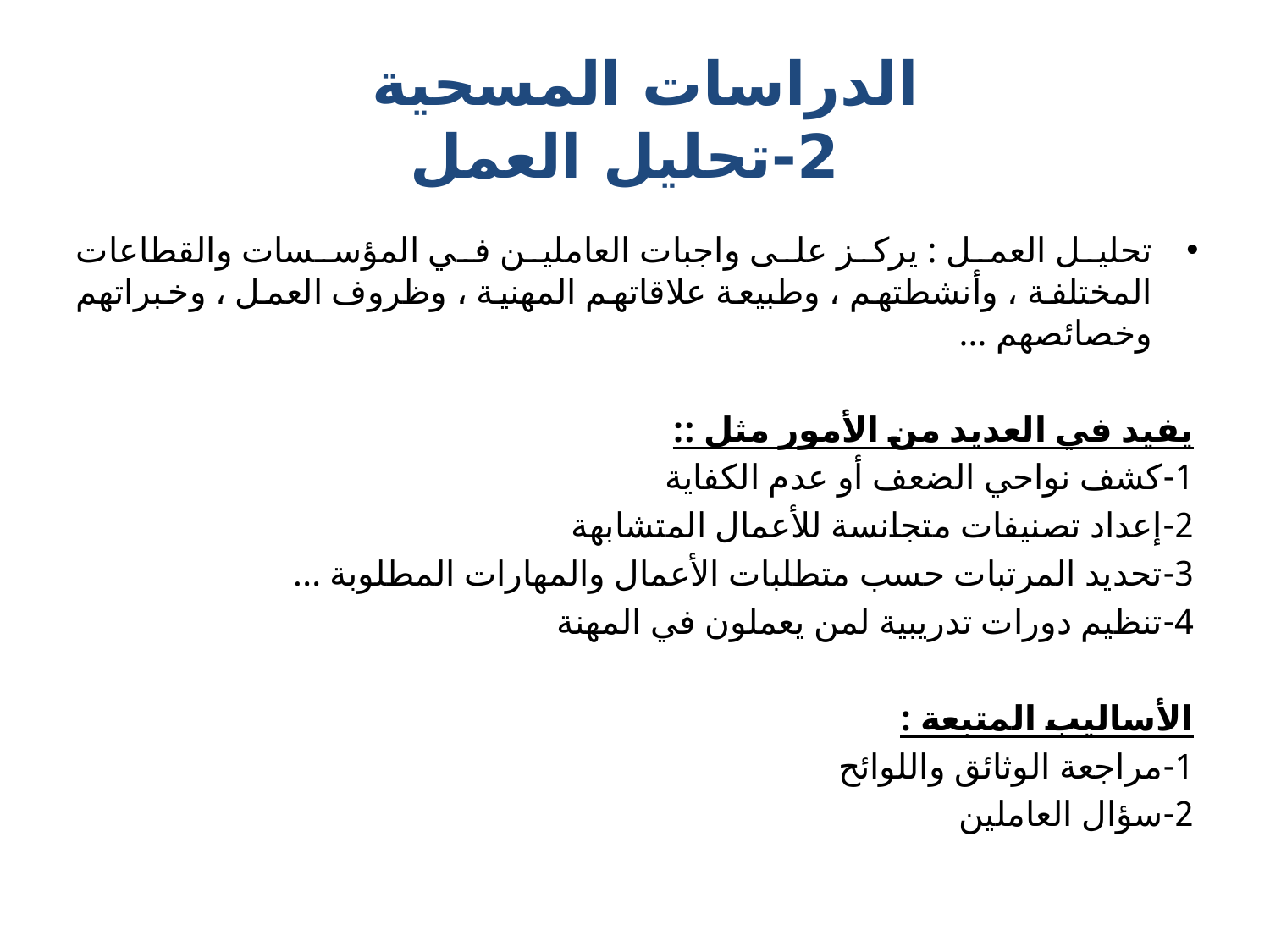

# الدراسات المسحية 2-تحليل العمل
تحليل العمل : يركز على واجبات العاملين في المؤسسات والقطاعات المختلفة ، وأنشطتهم ، وطبيعة علاقاتهم المهنية ، وظروف العمل ، وخبراتهم وخصائصهم ...

يفيد في العديد من الأمور مثل ::
	1-كشف نواحي الضعف أو عدم الكفاية
	2-إعداد تصنيفات متجانسة للأعمال المتشابهة
	3-تحديد المرتبات حسب متطلبات الأعمال والمهارات المطلوبة ...
	4-تنظيم دورات تدريبية لمن يعملون في المهنة

الأساليب المتبعة :
	1-مراجعة الوثائق واللوائح
	2-سؤال العاملين